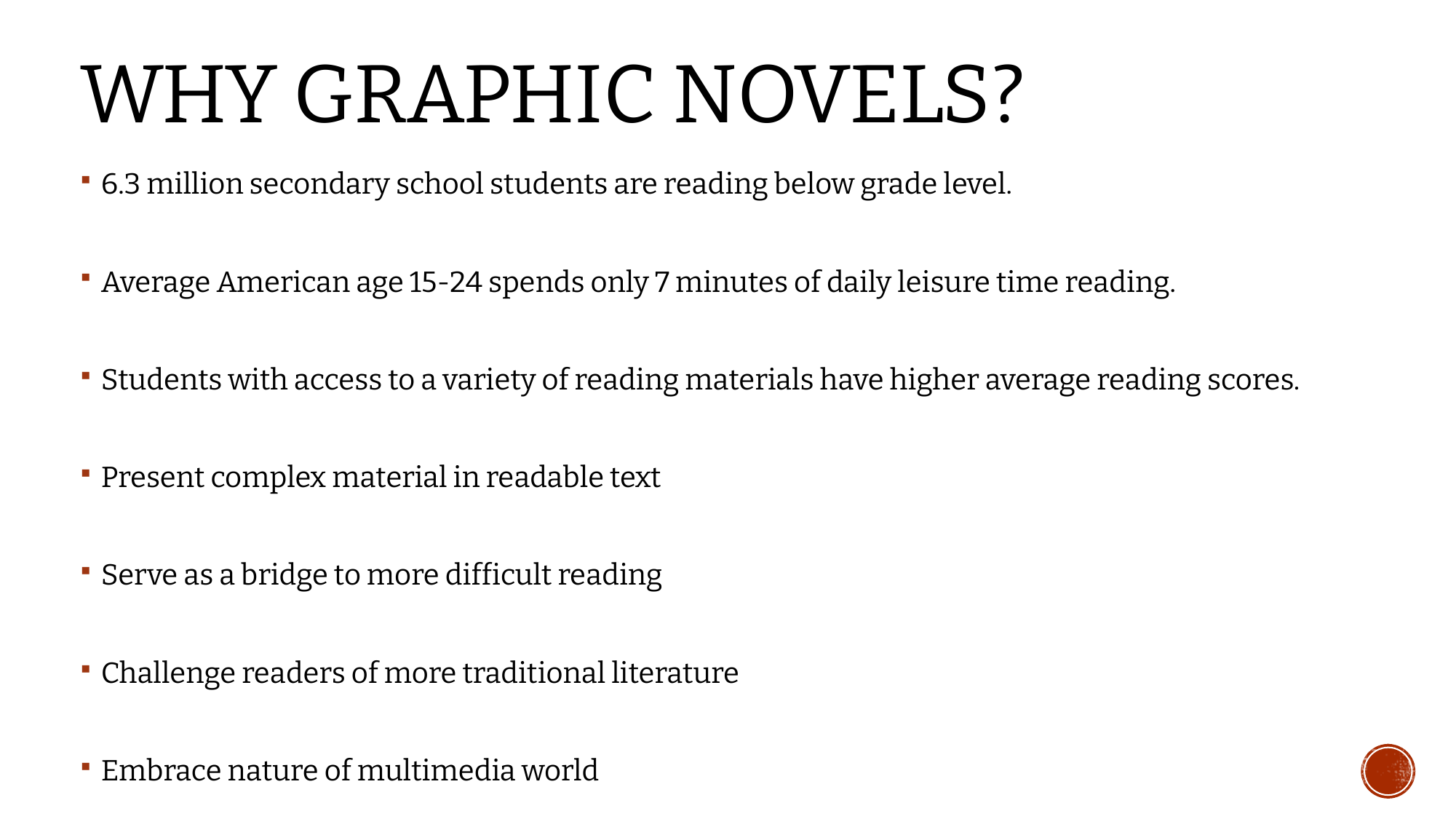

# Why graphic novels?
6.3 million secondary school students are reading below grade level.

Average American age 15-24 spends only 7 minutes of daily leisure time reading.

Students with access to a variety of reading materials have higher average reading scores.

Present complex material in readable text

Serve as a bridge to more difficult reading

Challenge readers of more traditional literature

Embrace nature of multimedia world